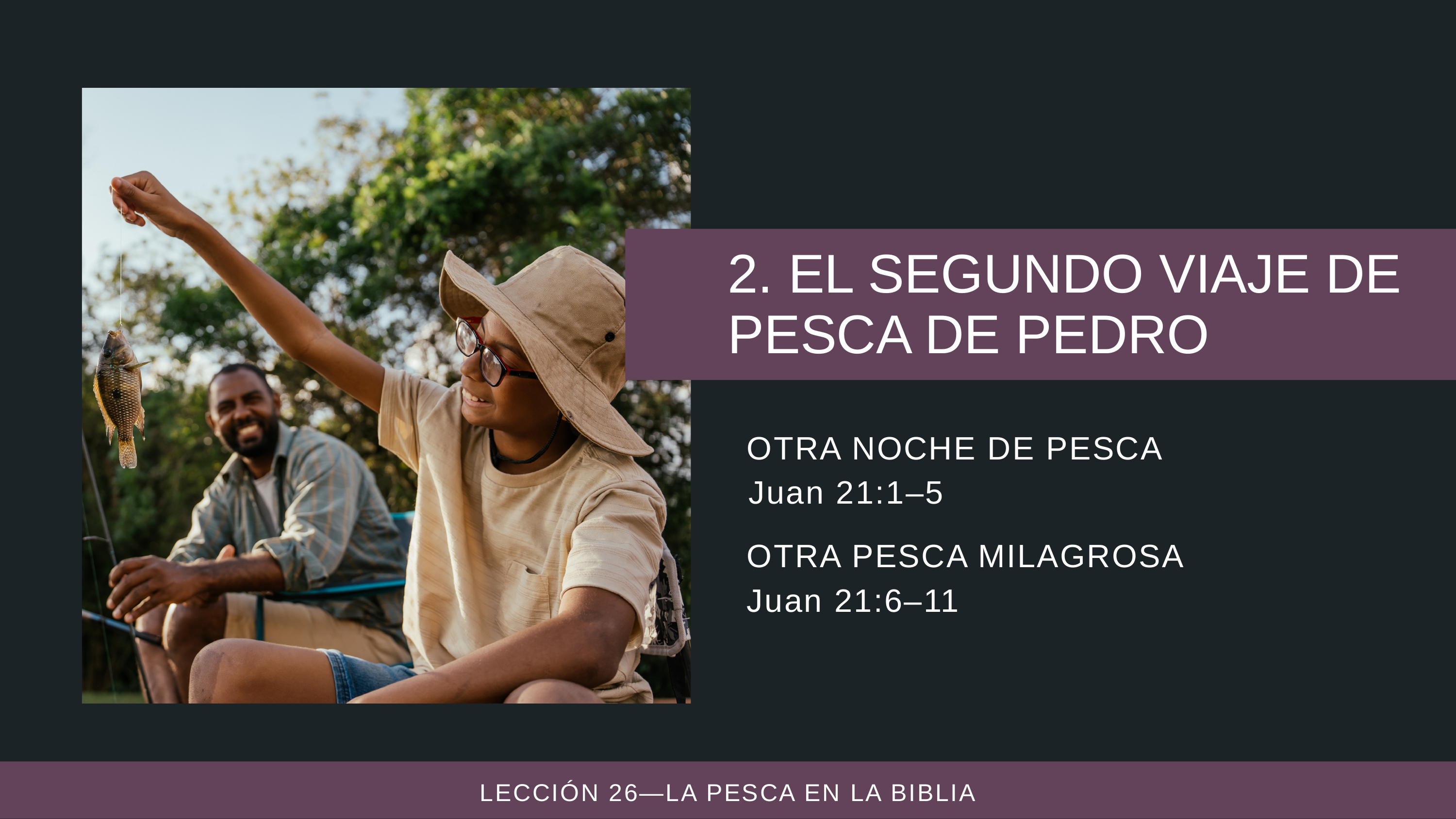

OTRA NOCHE DE PESCA
Juan 21:1–5
OTRA PESCA MILAGROSA
Juan 21:6–11